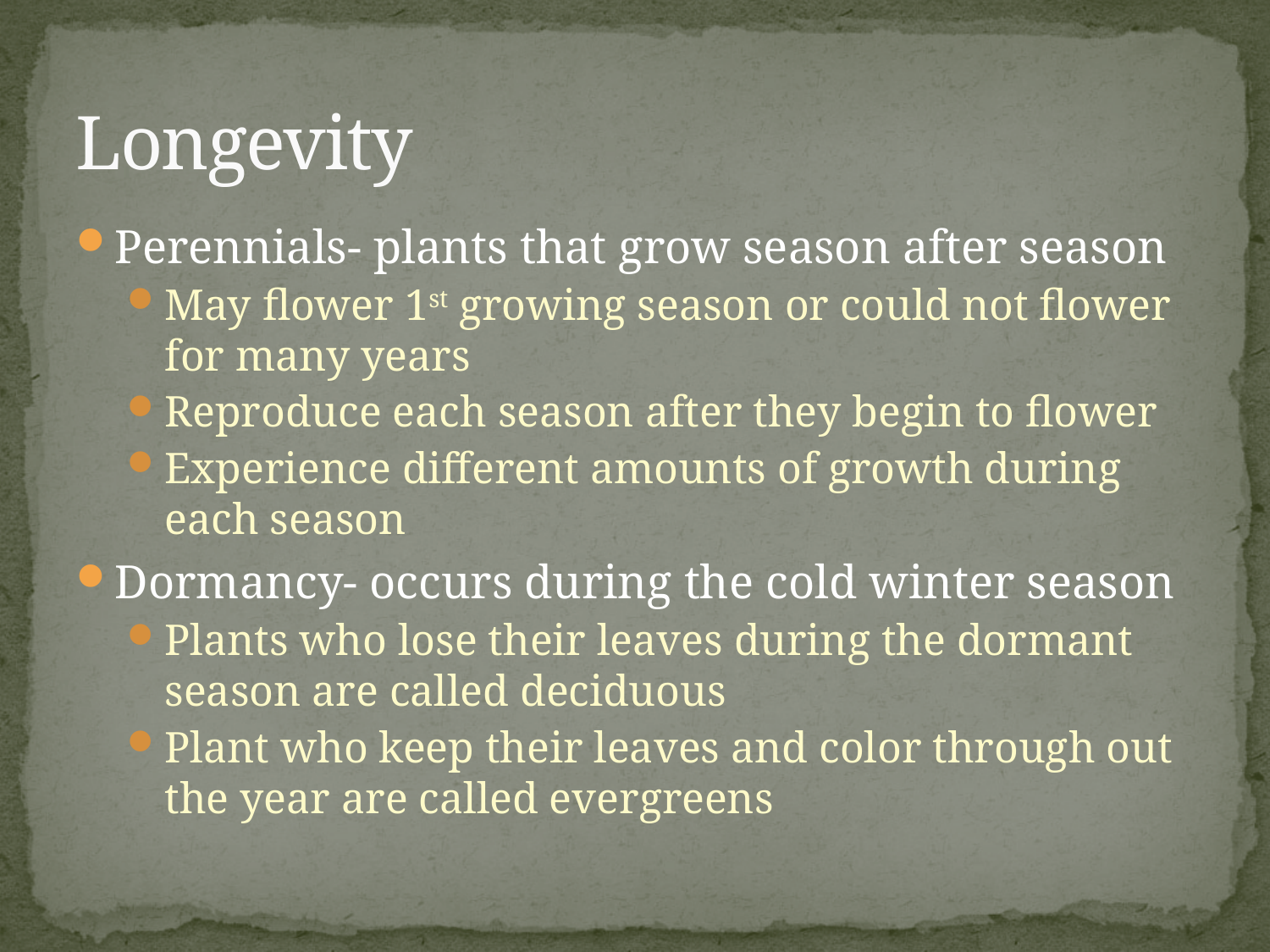

# Longevity
Perennials- plants that grow season after season
May flower 1st growing season or could not flower for many years
Reproduce each season after they begin to flower
Experience different amounts of growth during each season
Dormancy- occurs during the cold winter season
Plants who lose their leaves during the dormant season are called deciduous
Plant who keep their leaves and color through out the year are called evergreens